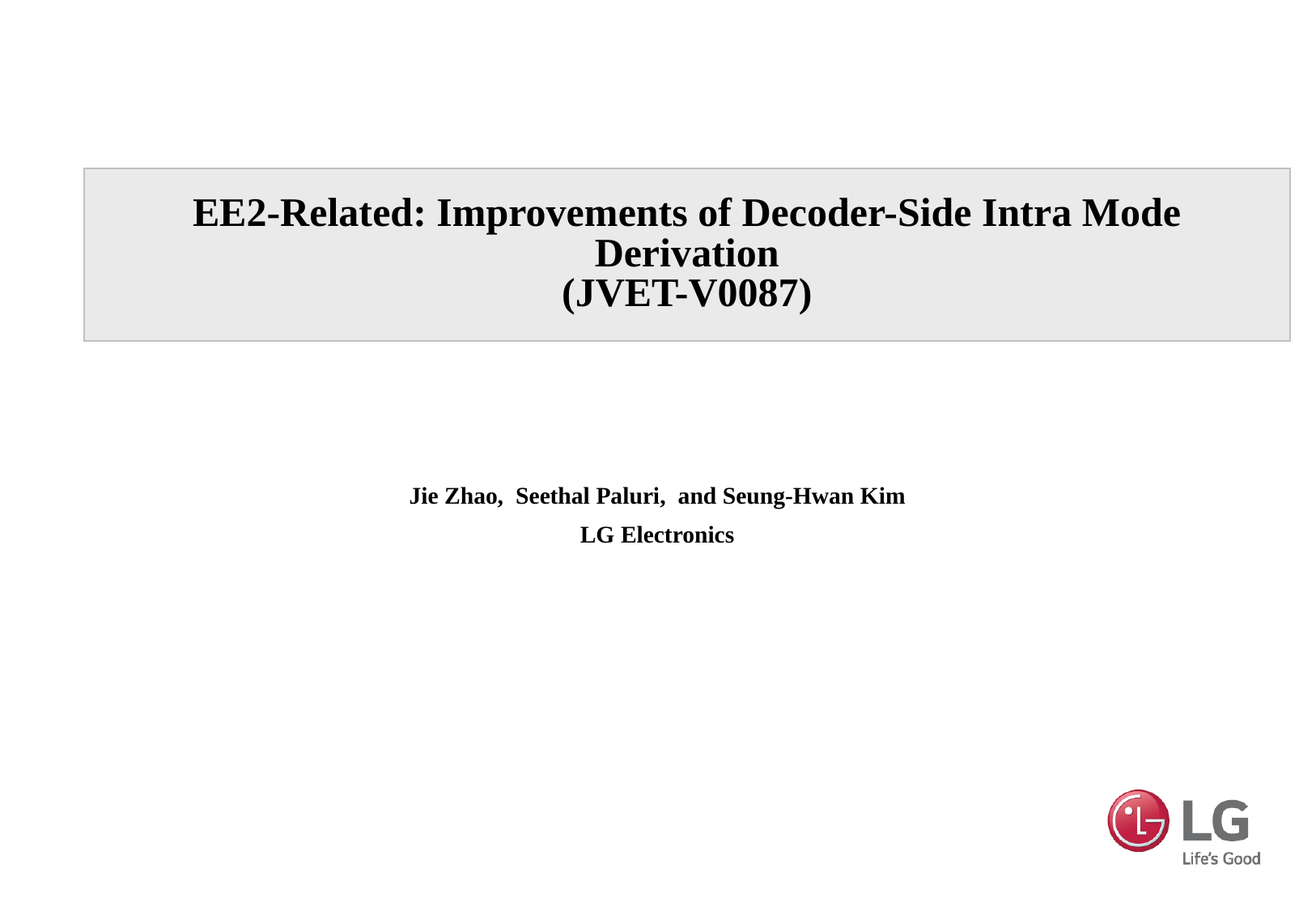

# EE2-Related: Improvements of Decoder-Side Intra Mode Derivation (JVET-V0087)
Jie Zhao,  Seethal Paluri,  and Seung-Hwan Kim
LG Electronics